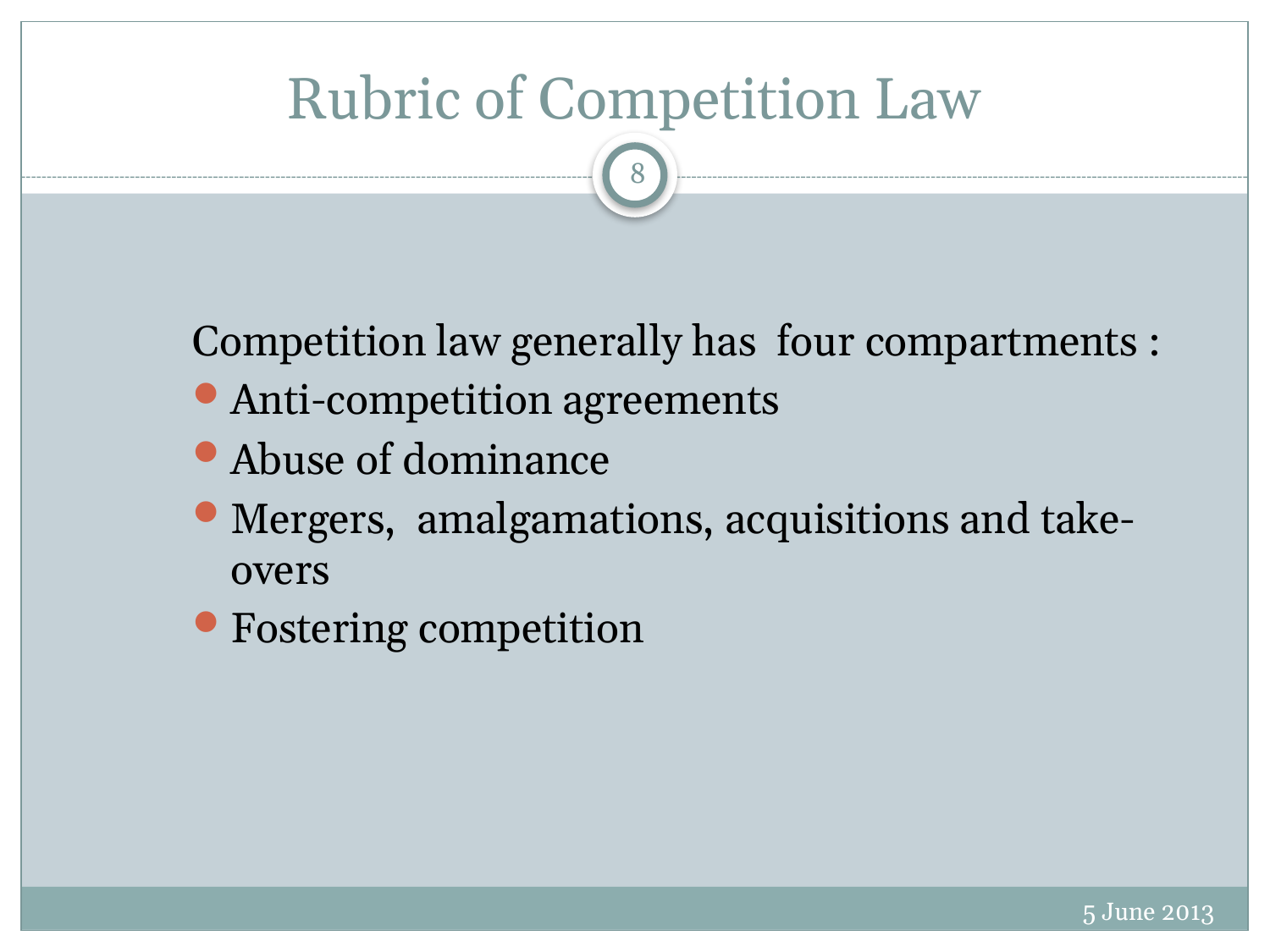

# Rubric of Competition Law
8
Competition law generally has  four compartments :
Anti-competition agreements
Abuse of dominance
Mergers,  amalgamations, acquisitions and take-overs
Fostering competition

5 June 2013